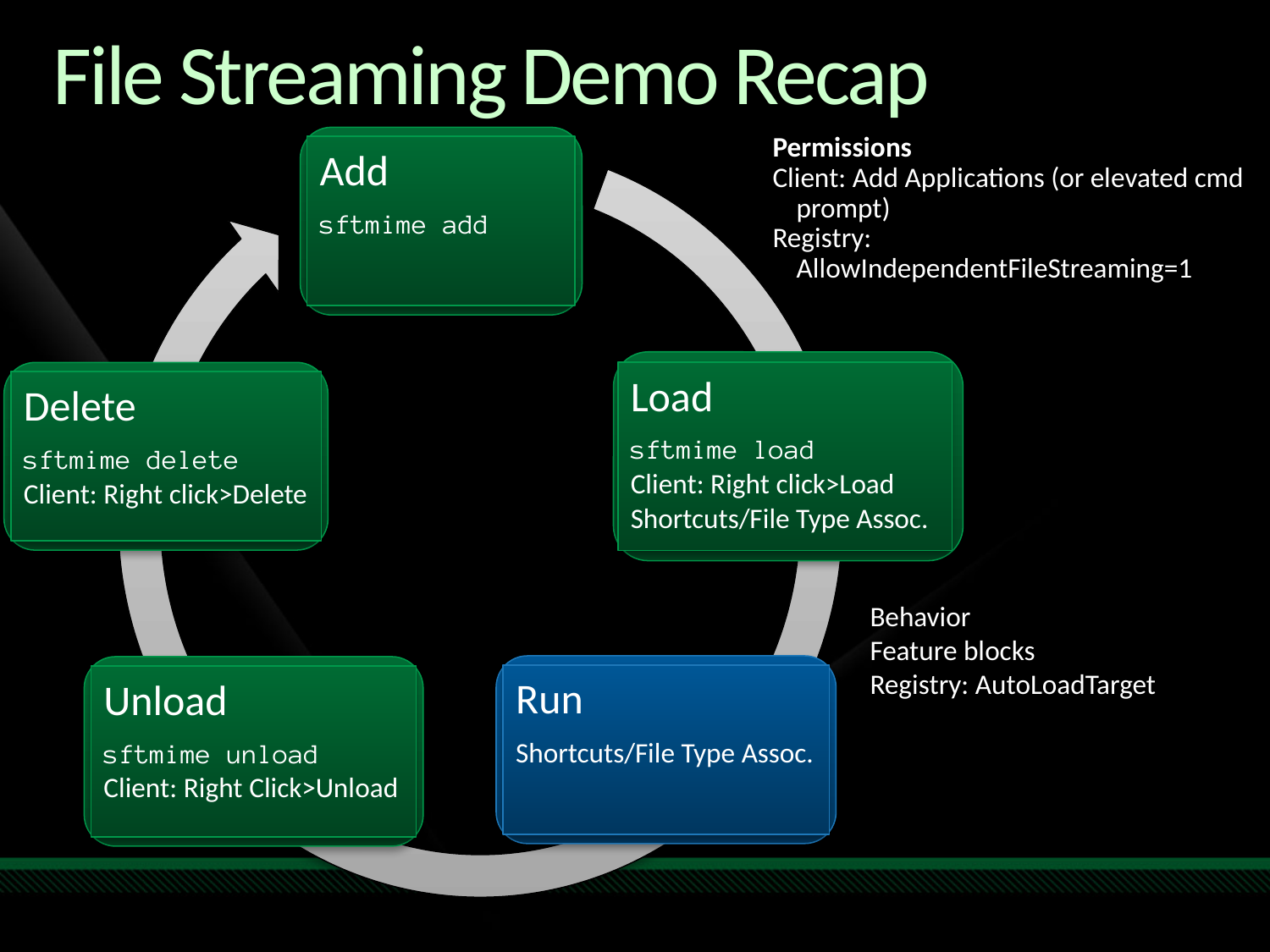

# File Streaming Demo Recap

Add
sftmime add
Permissions
Client: Add Applications (or elevated cmd prompt)
Registry: AllowIndependentFileStreaming=1

Load
sftmime load
Client: Right click>Load
Shortcuts/File Type Assoc.

Delete
sftmime delete
Client: Right click>Delete
Behavior
Feature blocks
Registry: AutoLoadTarget

Run
Shortcuts/File Type Assoc.

Unload
sftmime unload
Client: Right Click>Unload